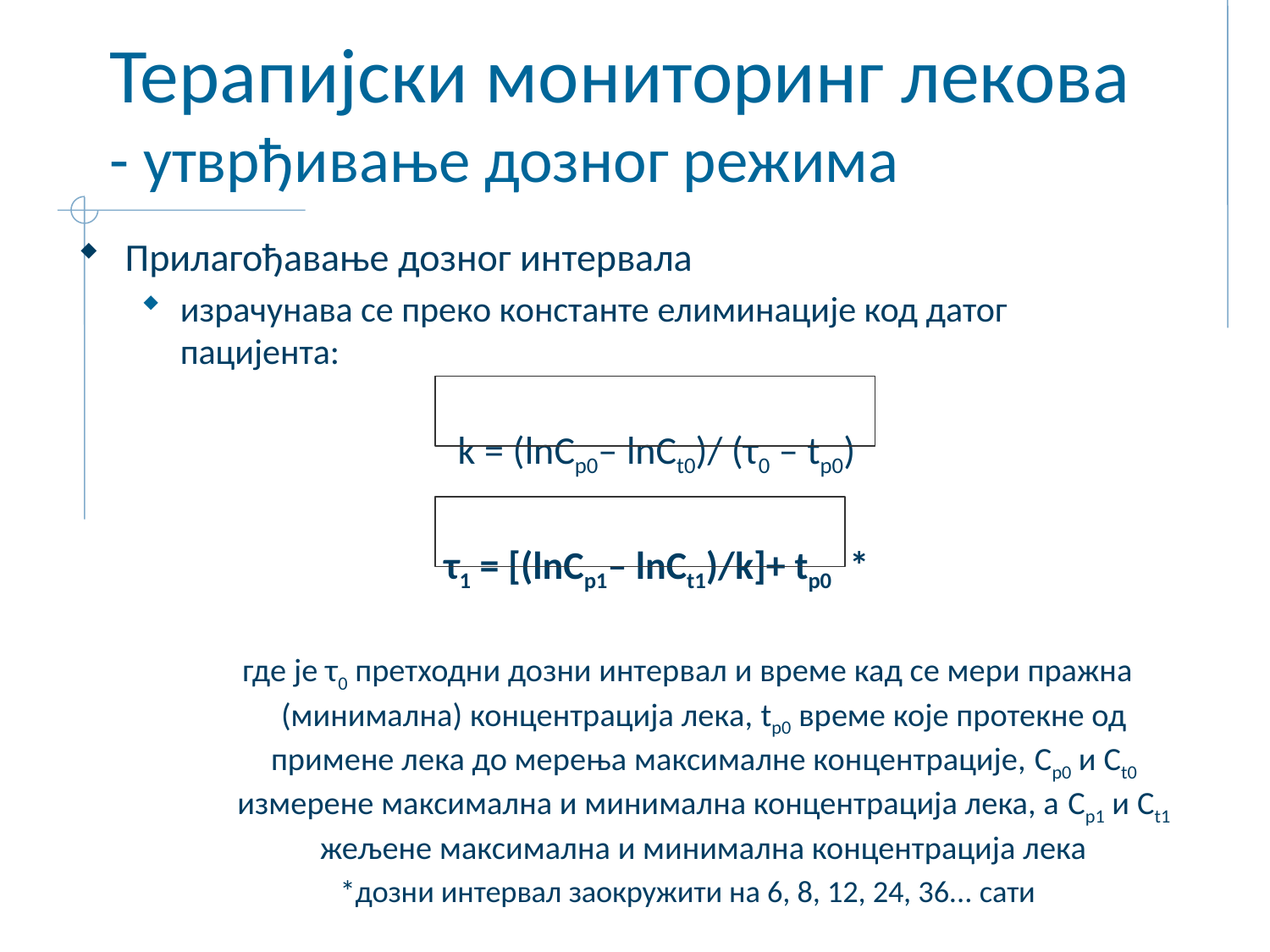

# Терапијски мониторинг лекова - утврђивање дозног режима
Прилагођавање дозног интервала
израчунава се преко константе елиминације код датог пацијента:

k = (lnCp0– lnCt0)/ (τ0 – tp0)

τ1 = [(lnCp1– lnCt1)/k]+ tp0  *

где је τ0 претходни дозни интервал и време кад се мери пражна (минимална) концентрација лека, tp0 време које протекне од примене лека до мерења максималне концентрације, Cp0 и Ct0 измерене максимална и минимална концентрација лека, а Cp1 и Ct1 жељене максимална и минимална концентрација лека
*дозни интервал заокружити на 6, 8, 12, 24, 36... сати